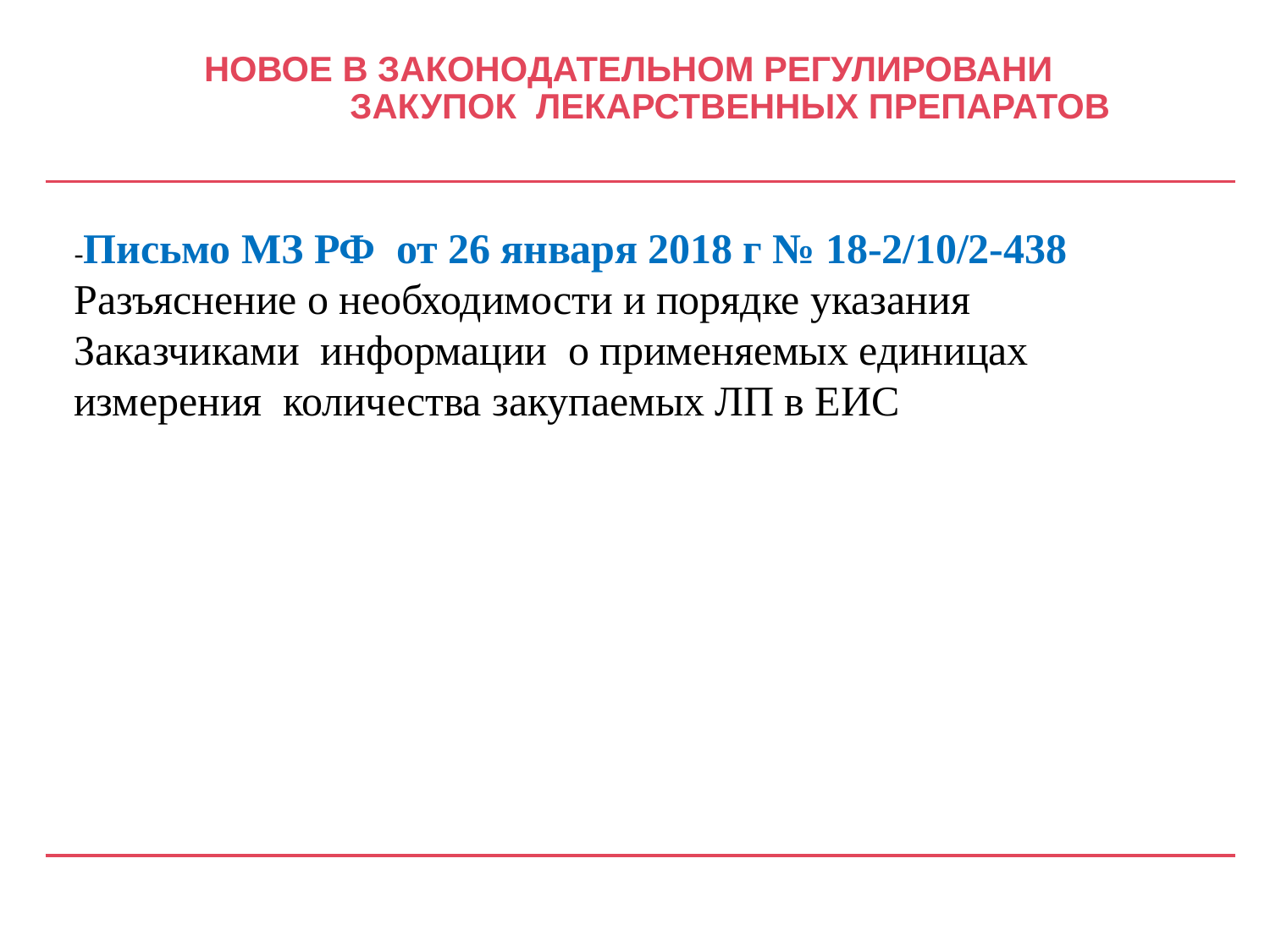

# НОВОЕ В ЗАКОНОДАТЕЛЬНОМ РЕГУЛИРОВАНИ ЗАКУПОК  ЛЕКАРСТВЕННЫХ ПРЕПАРАТОВ

-Письмо МЗ РФ  от 26 января 2018 г № 18-2/10/2-438
Разъяснение о необходимости и порядке указания Заказчиками  информации  о применяемых единицах измерения  количества закупаемых ЛП в ЕИС